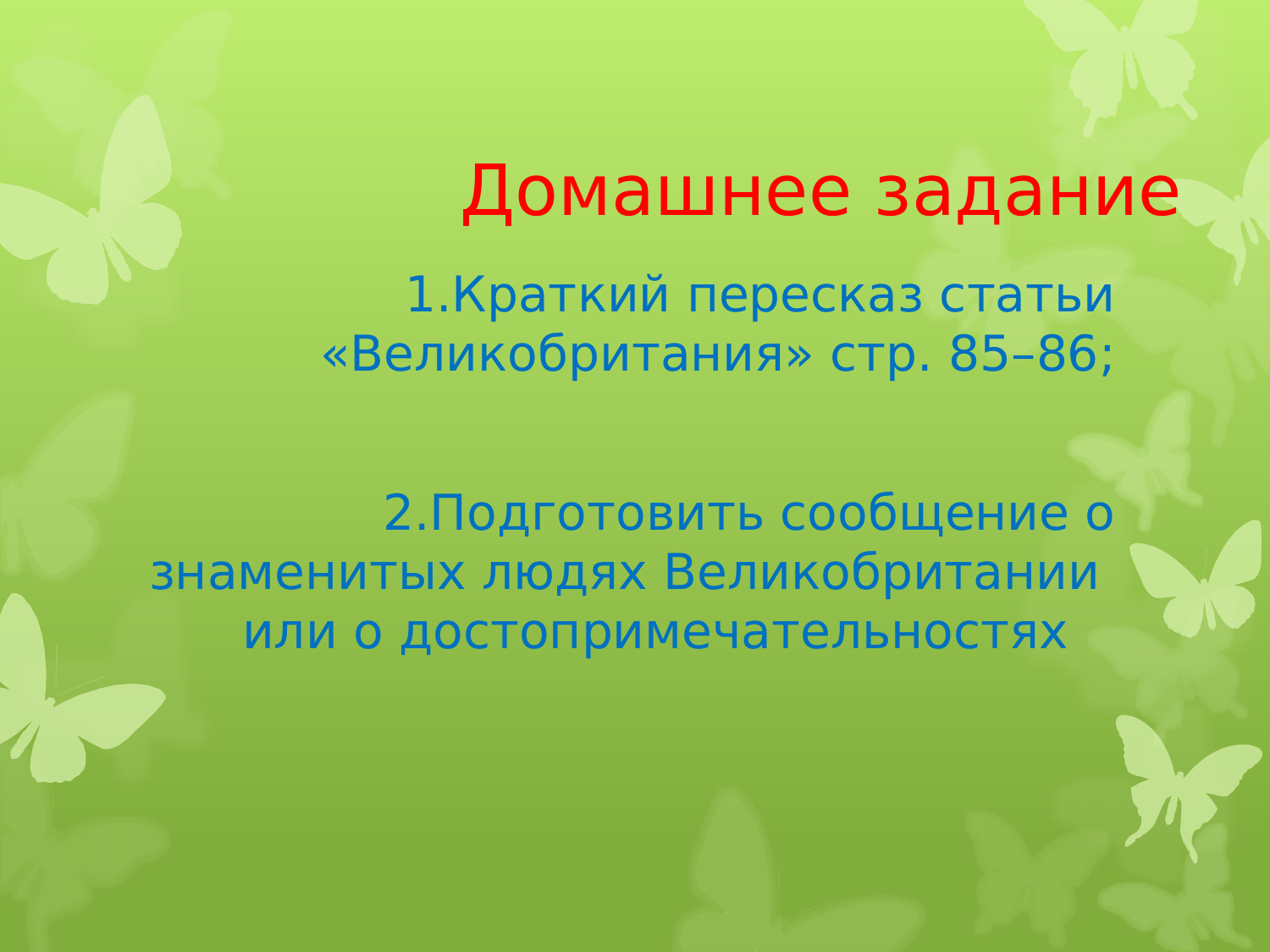

# Домашнее задание
1.Краткий пересказ статьи «Великобритания» стр. 85–86;

 2.Подготовить сообщение о знаменитых людях Великобритании  или о достопримечательностях